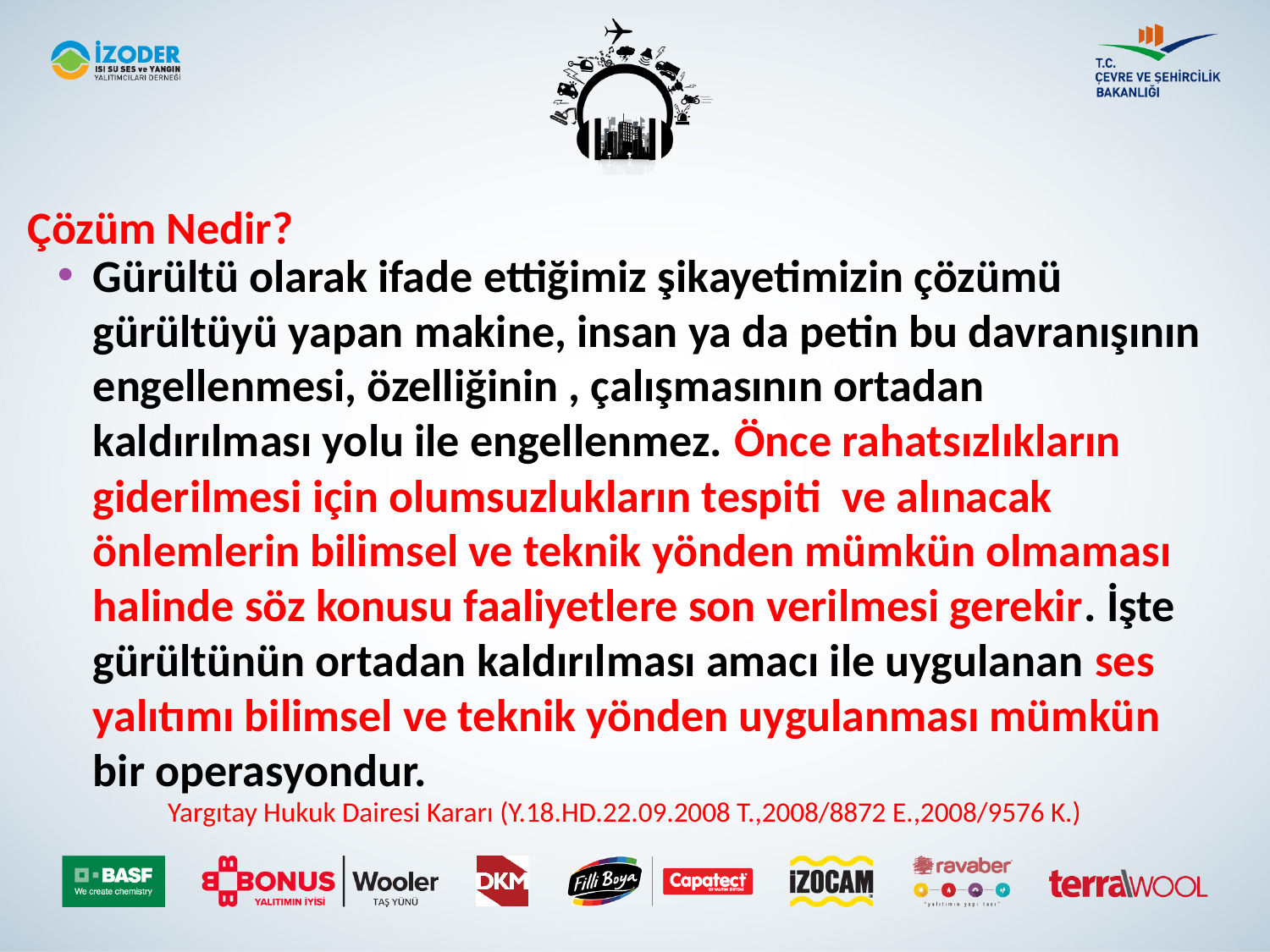

Çözüm Nedir?
Gürültü olarak ifade ettiğimiz şikayetimizin çözümü gürültüyü yapan makine, insan ya da petin bu davranışının engellenmesi, özelliğinin , çalışmasının ortadan kaldırılması yolu ile engellenmez. Önce rahatsızlıkların giderilmesi için olumsuzlukların tespiti  ve alınacak önlemlerin bilimsel ve teknik yönden mümkün olmaması halinde söz konusu faaliyetlere son verilmesi gerekir. İşte gürültünün ortadan kaldırılması amacı ile uygulanan ses yalıtımı bilimsel ve teknik yönden uygulanması mümkün bir operasyondur.
Yargıtay Hukuk Dairesi Kararı (Y.18.HD.22.09.2008 T.,2008/8872 E.,2008/9576 K.)